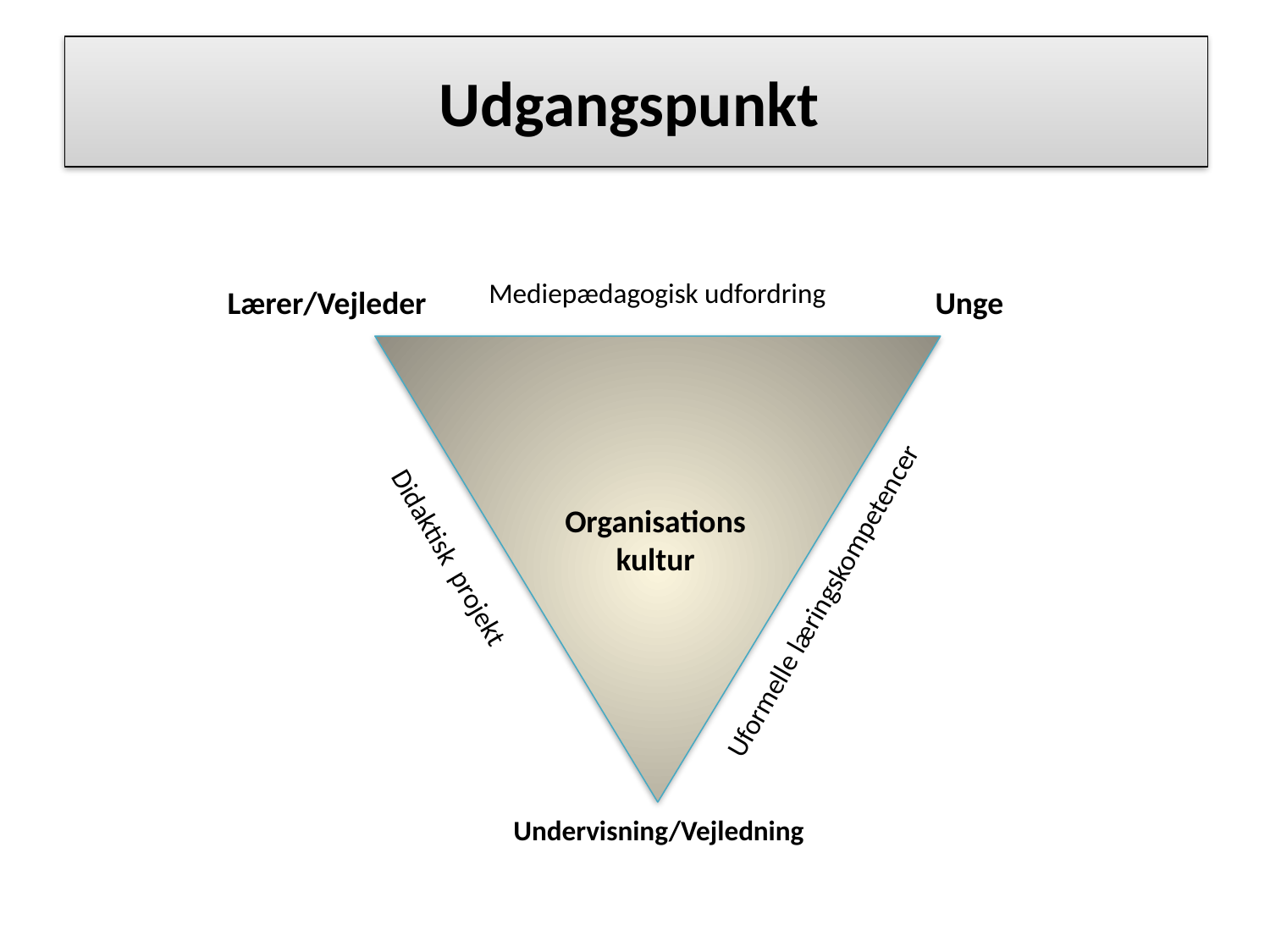

# Udgangspunkt
Mediepædagogisk udfordring
Lærer/Vejleder
Unge

Organisations
kultur
       Didaktisk  projekt
Uformelle læringskompetencer
     Undervisning/Vejledning